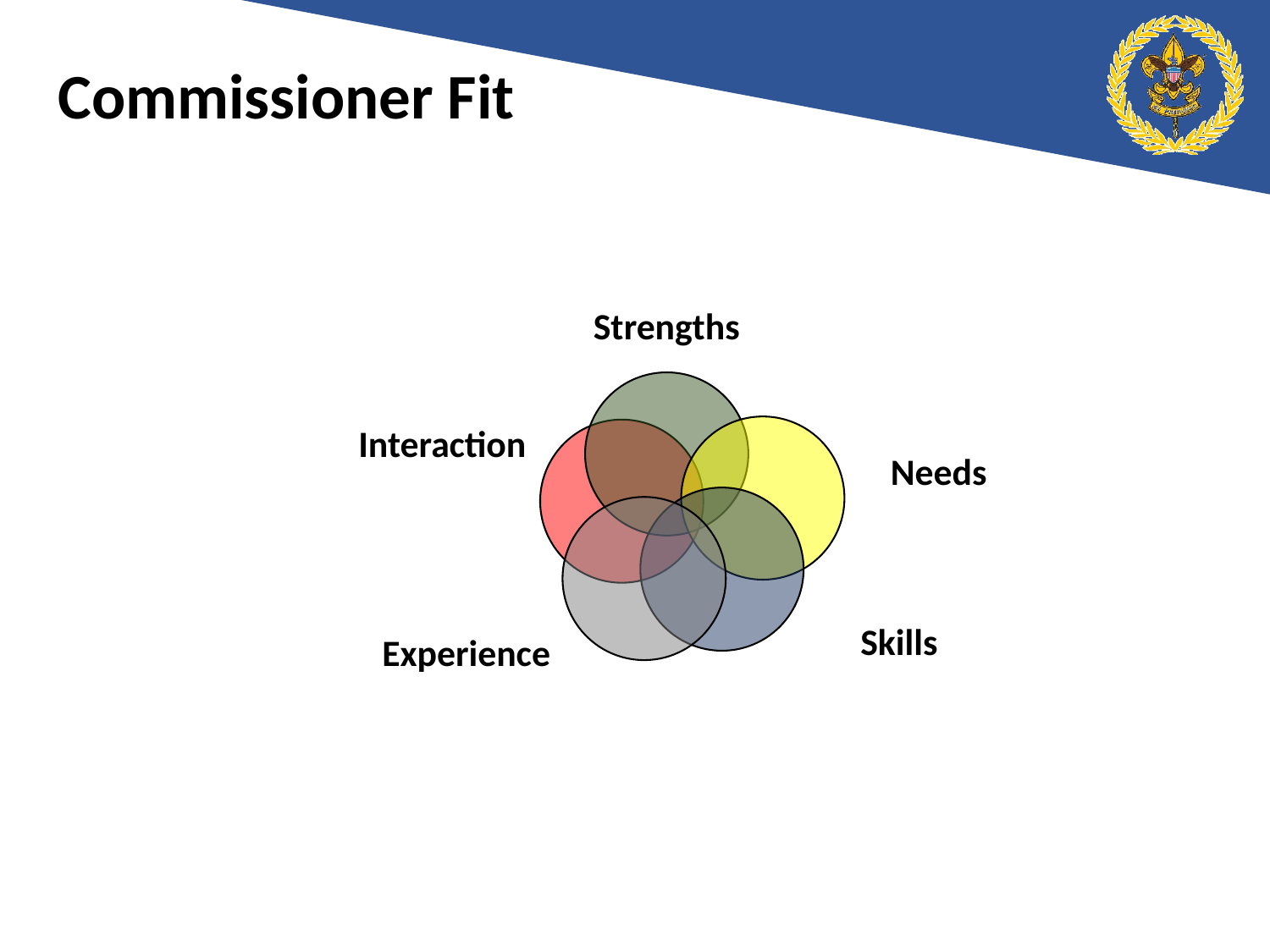

Commissioner Fit
#
Strengths

Interaction

Needs

Skills

Experience